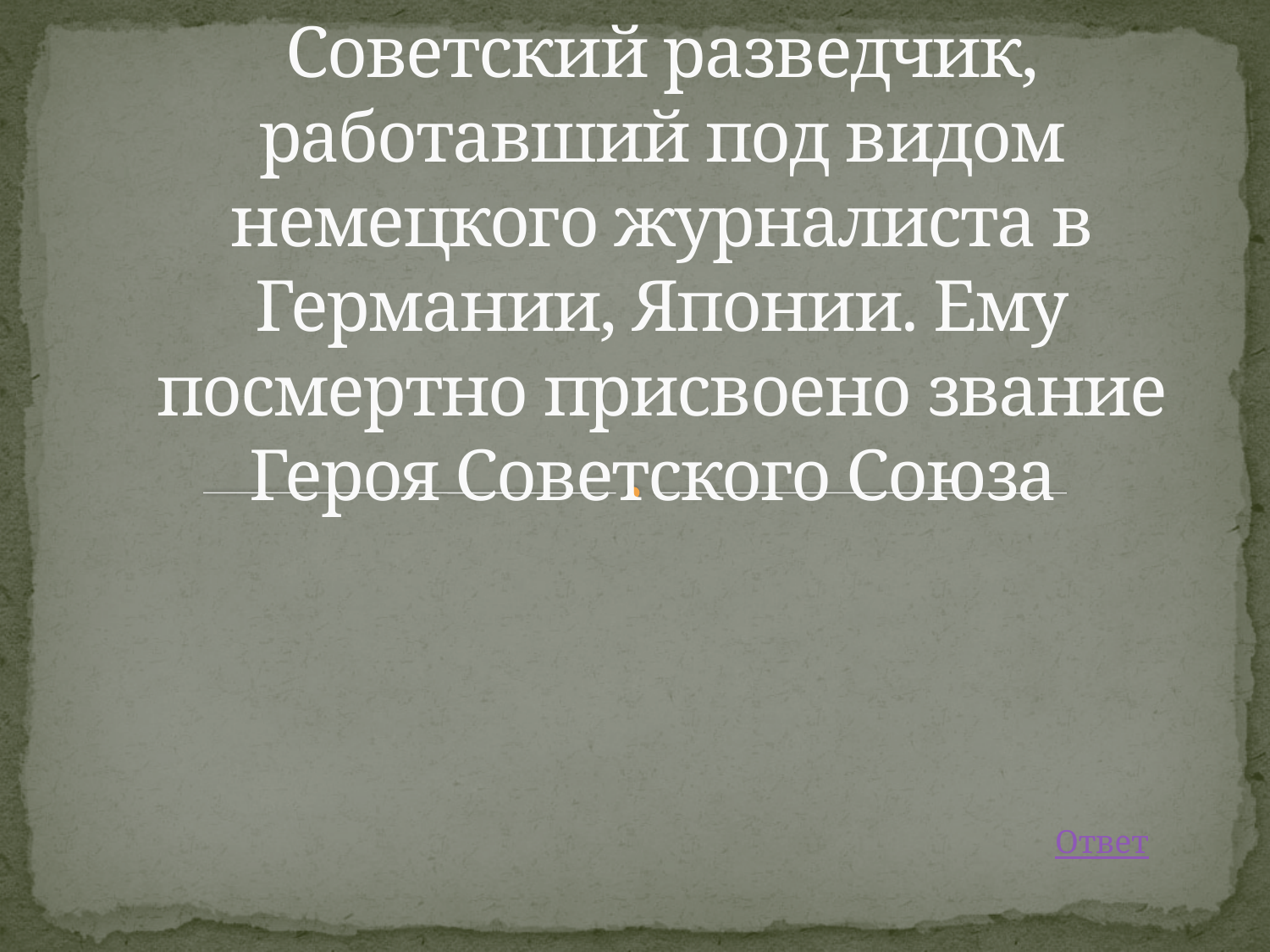

# Советский разведчик, работавший под видом немецкого журналиста в Германии, Японии. Ему посмертно присвоено звание Героя Советского Союза

Ответ